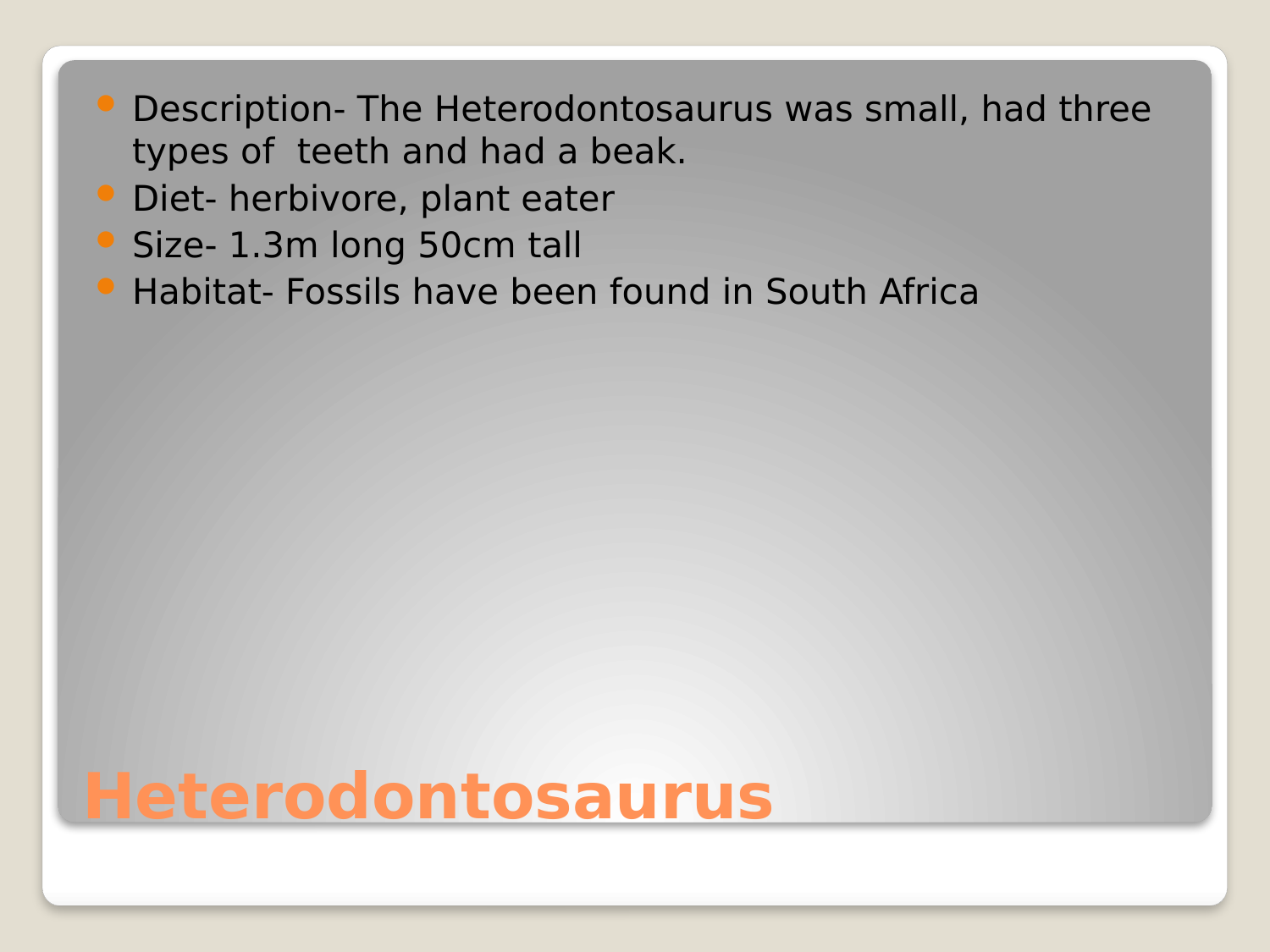

Description- The Heterodontosaurus was small, had three types of  teeth and had a beak.
Diet- herbivore, plant eater
Size- 1.3m long 50cm tall
Habitat- Fossils have been found in South Africa
# Heterodontosaurus